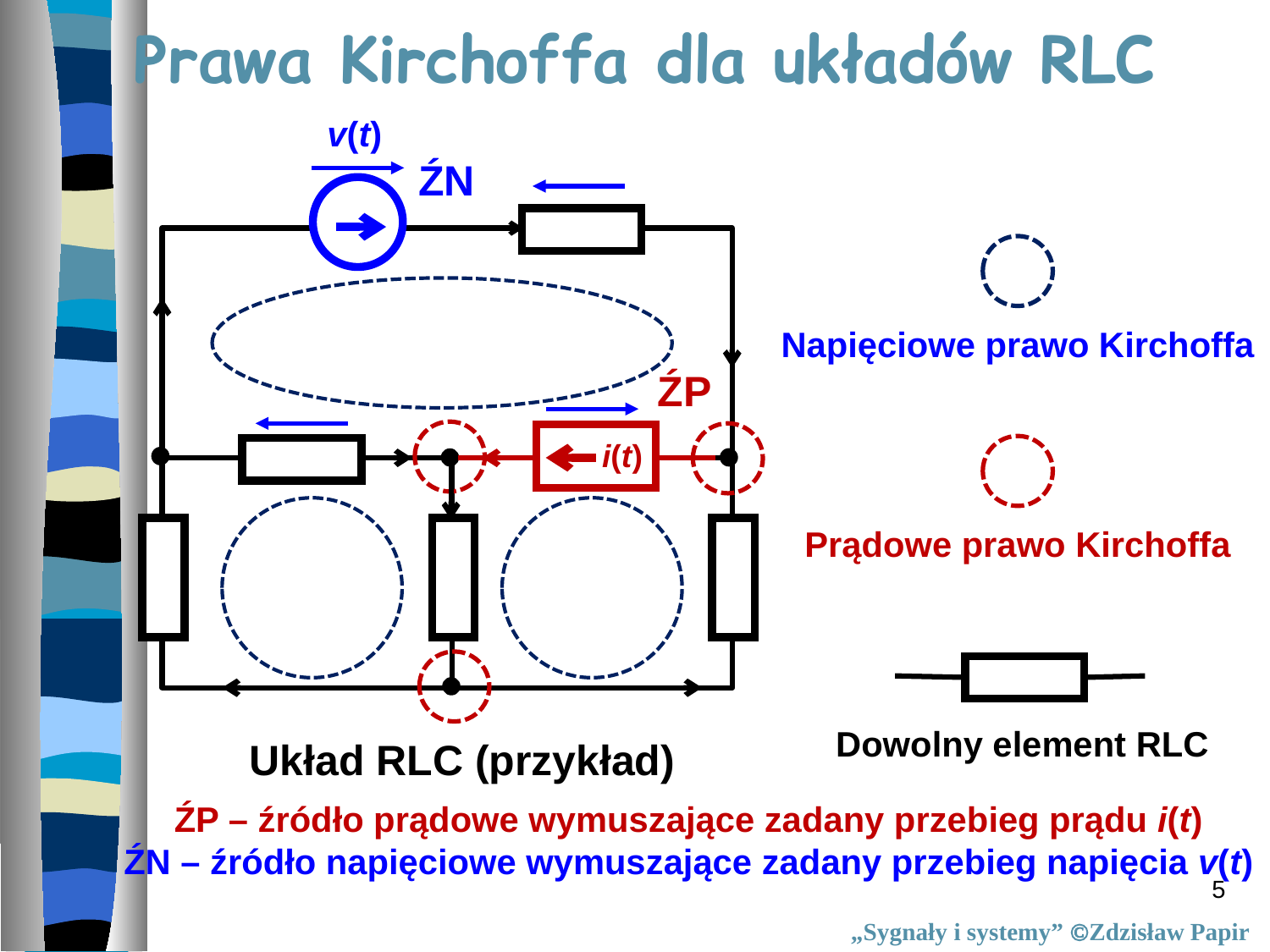

Prawa Kirchoffa dla układów RLC
v(t)
ŹN

ŹP

Układ RLC (przykład)

Napięciowe prawo Kirchoffa
i(t)

Prądowe prawo Kirchoffa

Dowolny element RLC
ŹP – źródło prądowe wymuszające zadany przebieg prądu i(t)
ŹN – źródło napięciowe wymuszające zadany przebieg napięcia v(t)
5
„Sygnały i systemy” ©Zdzisław Papir